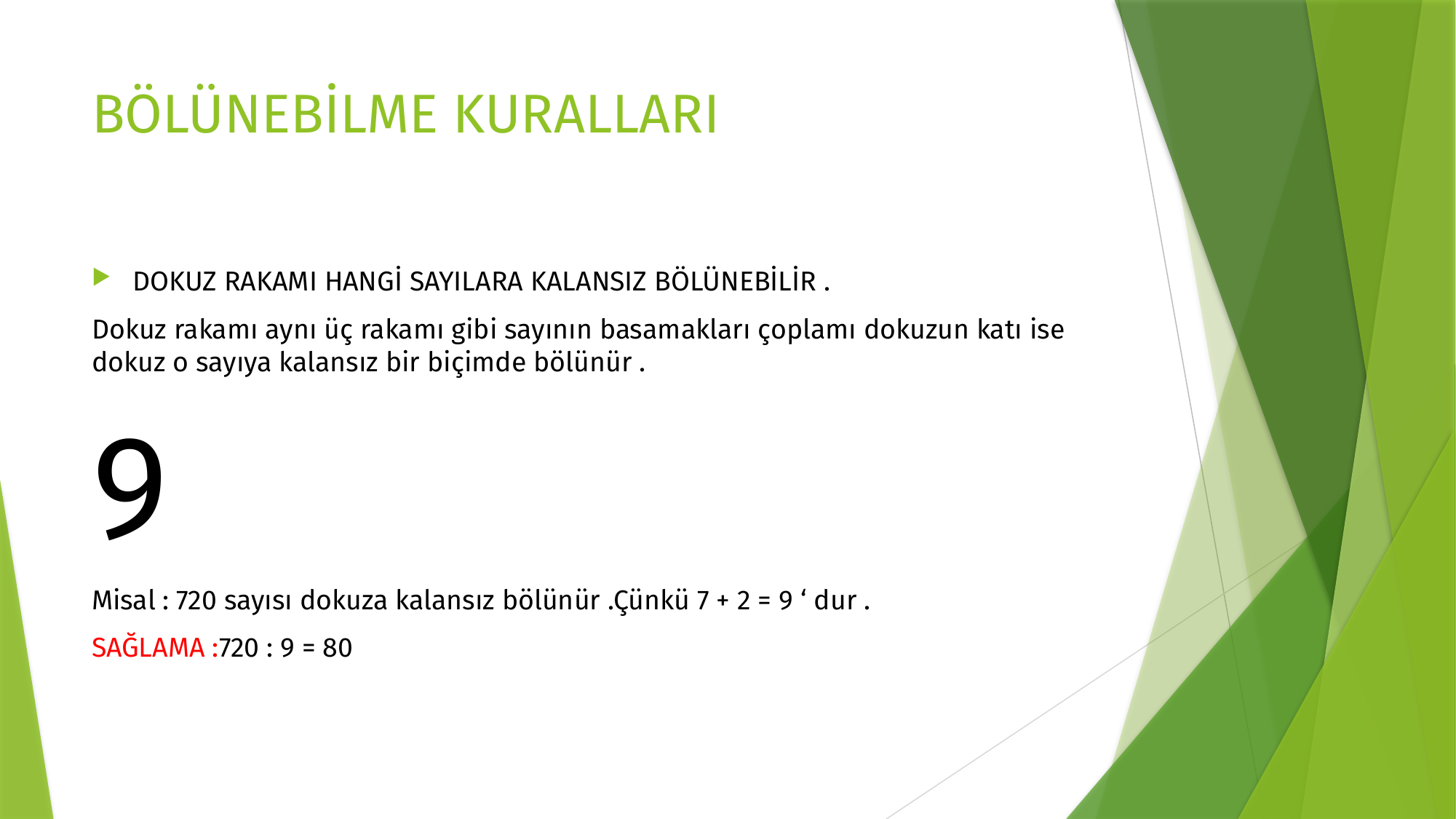

# BÖLÜNEBİLME KURALLARI
DOKUZ RAKAMI HANGİ SAYILARA KALANSIZ BÖLÜNEBİLİR .
Dokuz rakamı aynı üç rakamı gibi sayının basamakları çoplamı dokuzun katı ise dokuz o sayıya kalansız bir biçimde bölünür .
9
Misal : 720 sayısı dokuza kalansız bölünür .Çünkü 7 + 2 = 9 ‘ dur .
SAĞLAMA :720 : 9 = 80